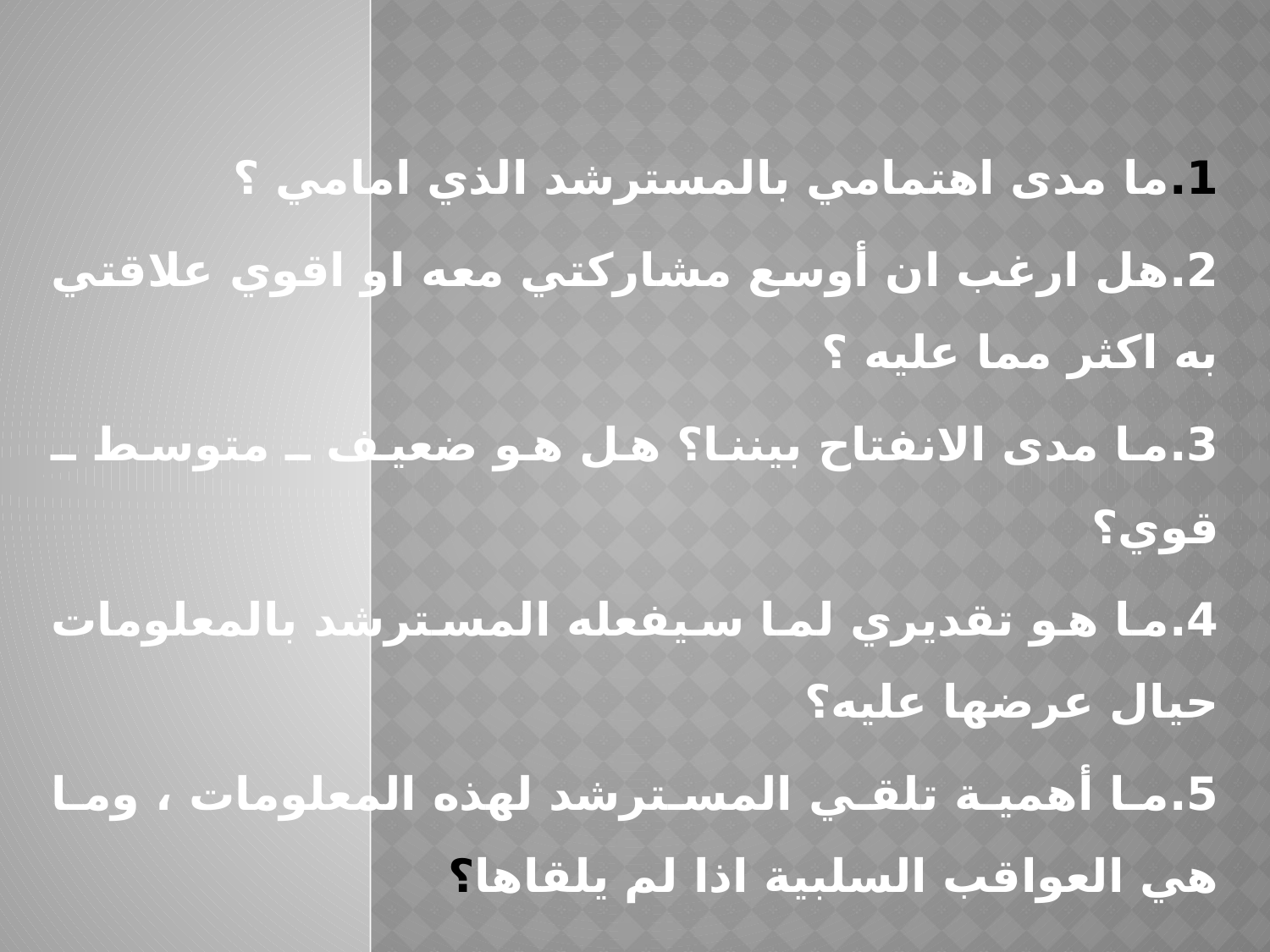

1.	ما مدى اهتمامي بالمسترشد الذي امامي ؟
2.	هل ارغب ان أوسع مشاركتي معه او اقوي علاقتي به اكثر مما عليه ؟
3.	ما مدى الانفتاح بيننا؟ هل هو ضعيف ـ متوسط ـ قوي؟
4.	ما هو تقديري لما سيفعله المسترشد بالمعلومات حيال عرضها عليه؟
5.	ما أهمية تلقي المسترشد لهذه المعلومات ، وما هي العواقب السلبية اذا لم يلقاها؟